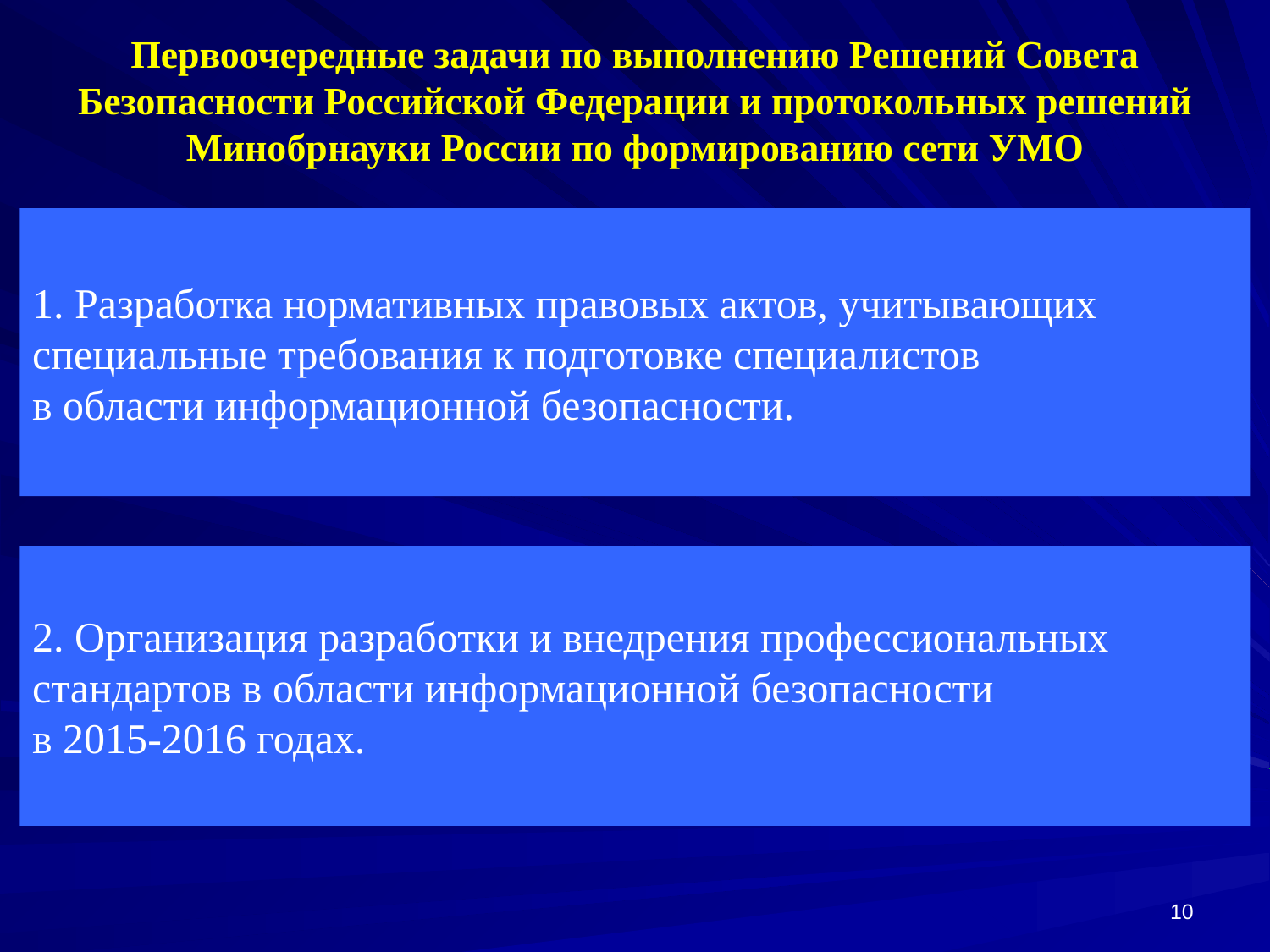

Первоочередные задачи по выполнению Решений Совета Безопасности Российской Федерации и протокольных решений Минобрнауки России по формированию сети УМО
1. Разработка нормативных правовых актов, учитывающих
специальные требования к подготовке специалистов
в области информационной безопасности.
2. Организация разработки и внедрения профессиональных
стандартов в области информационной безопасности
в 2015-2016 годах.
10